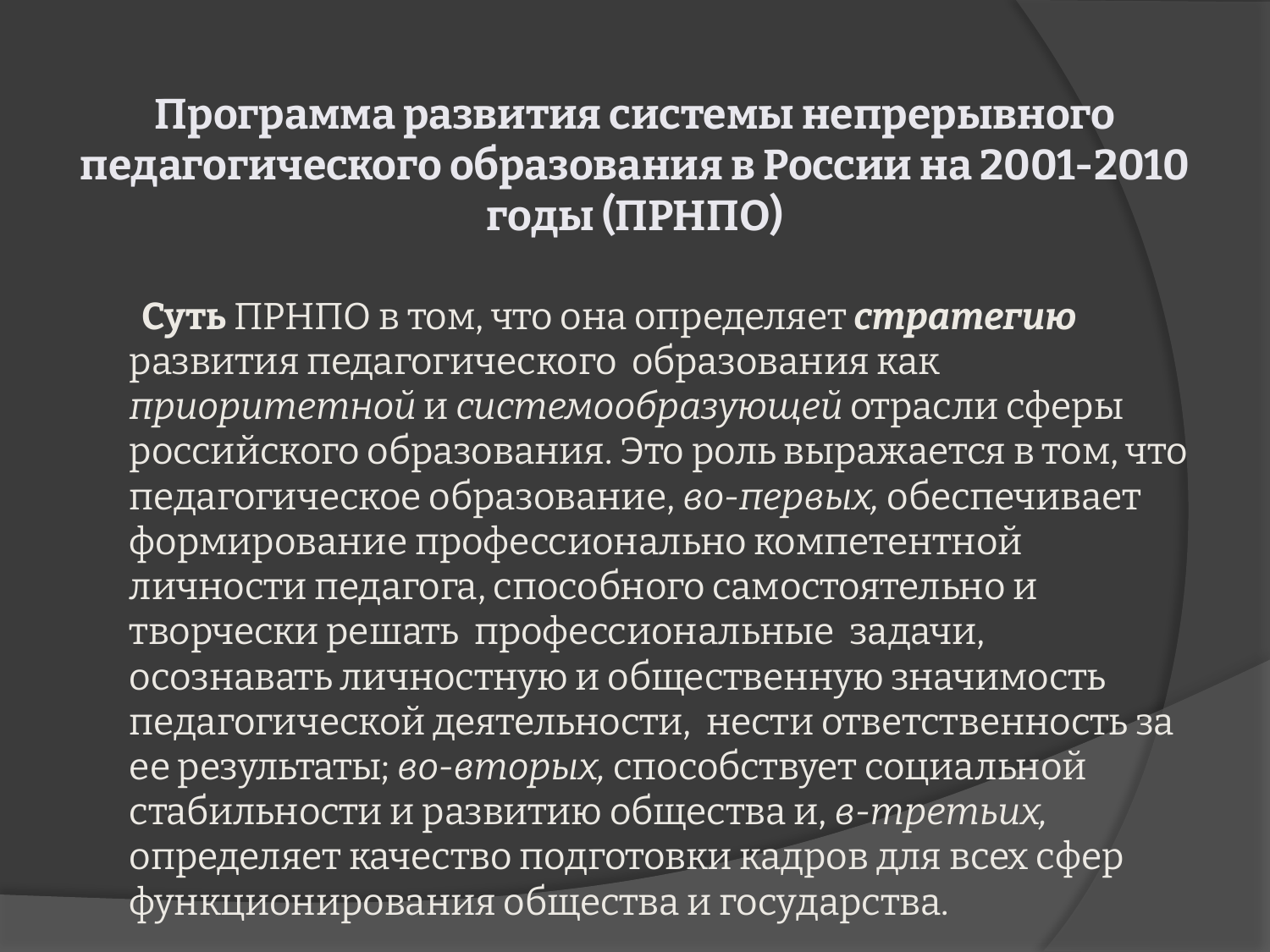

# Программа развития системы непрерывного педагогического образования в России на 2001-2010 годы (ПРНПО)
         Суть ПРНПО в том, что она определяет стратегию развития педагогического  образования как приоритетной и системообразующей отрасли сферы российского образования. Это роль выражается в том, что педагогическое образование, во-первых, обеспечивает формирование профессионально компетентной личности педагога, способного самостоятельно и творчески решать  профессиональные  задачи, осознавать личностную и общественную значимость педагогической деятельности,  нести ответственность за ее результаты; во-вторых, способствует социальной стабильности и развитию общества и, в-третьих, определяет качество подготовки кадров для всех сфер функционирования общества и государства.